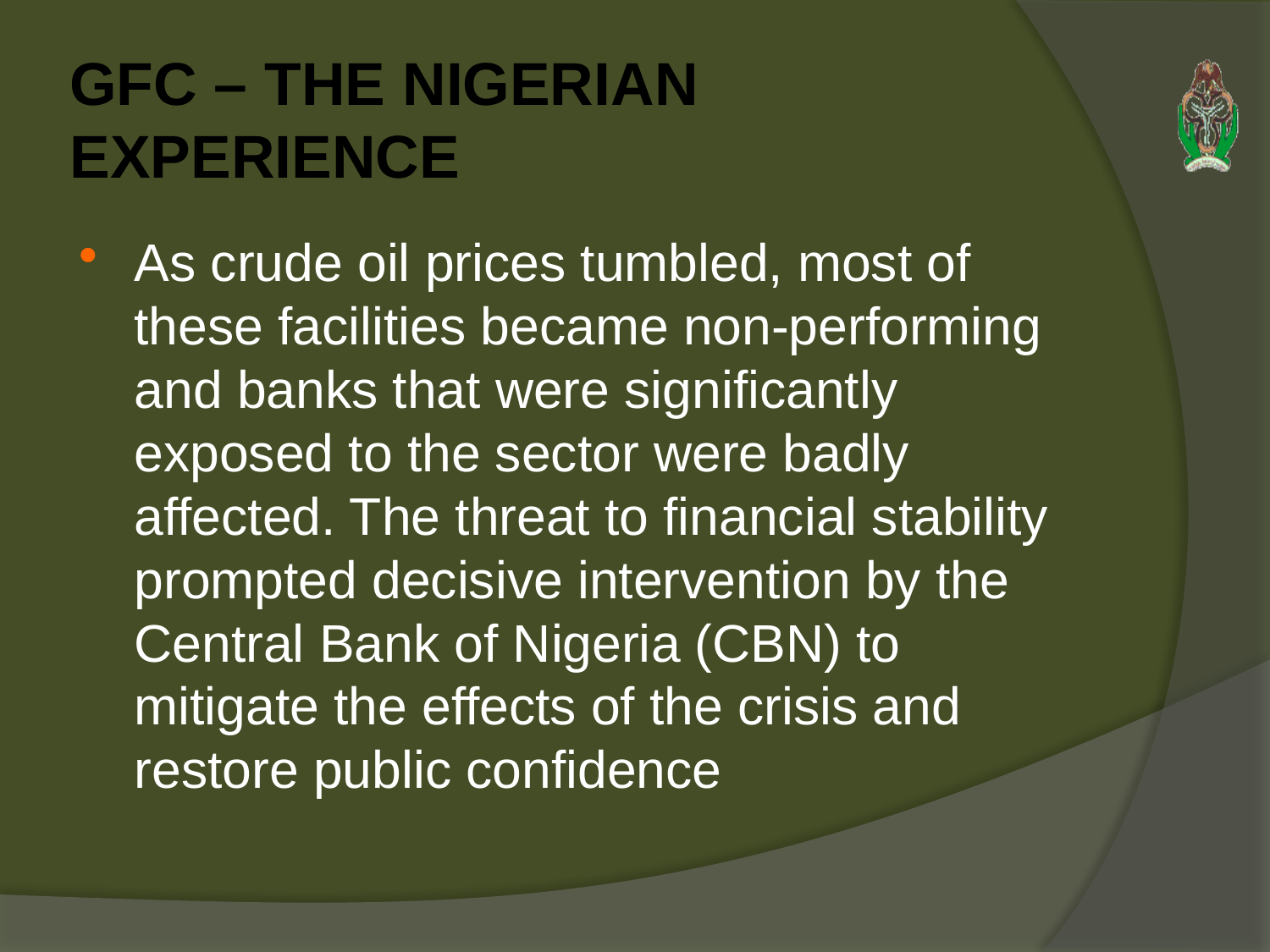

# GFC – THE NIGERIAN EXPERIENCE
As crude oil prices tumbled, most of these facilities became non-performing and banks that were significantly exposed to the sector were badly affected. The threat to financial stability prompted decisive intervention by the Central Bank of Nigeria (CBN) to mitigate the effects of the crisis and restore public confidence